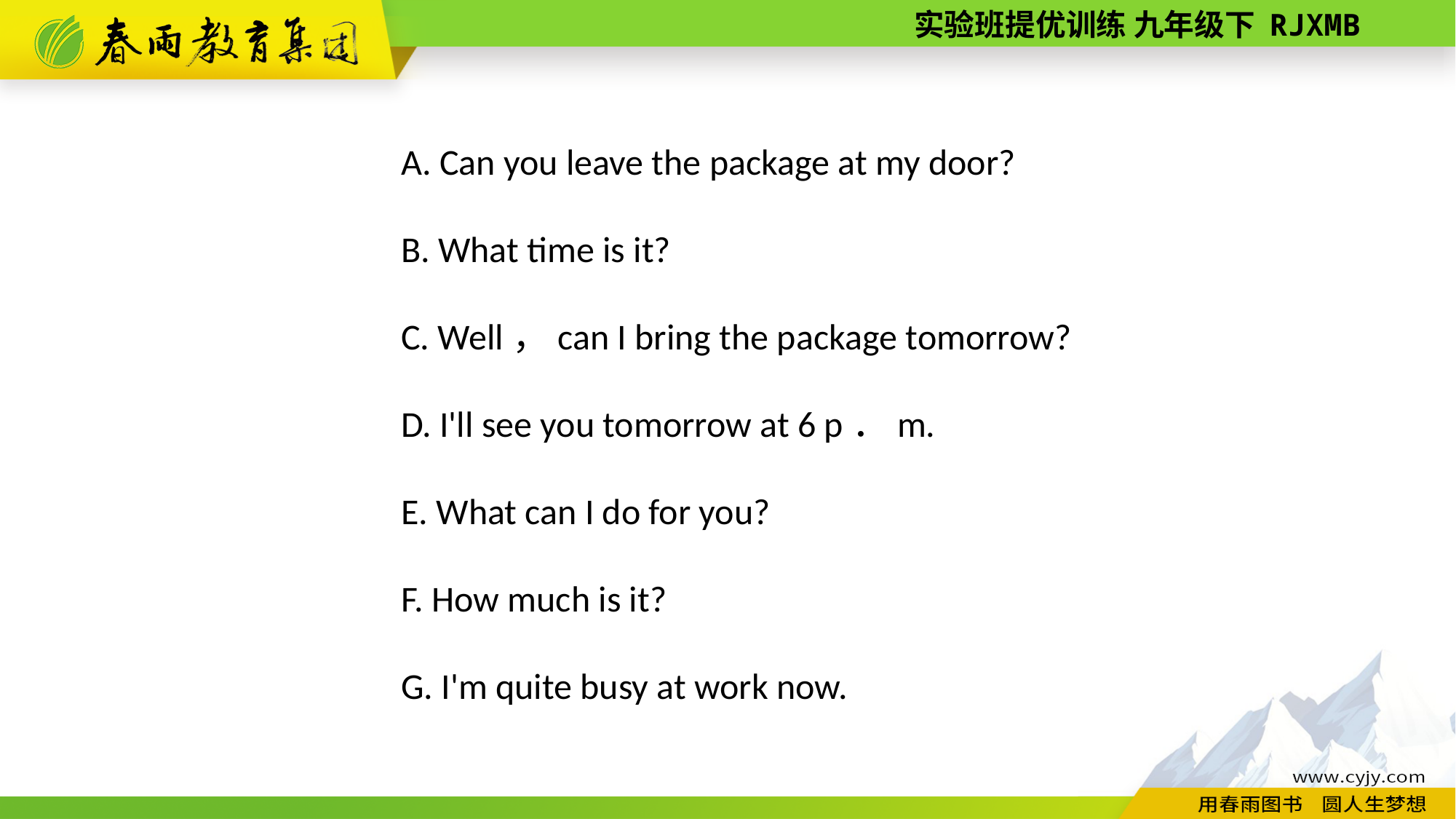

A. Can you leave the package at my door?
B. What time is it?
C. Well，can I bring the package tomorrow?
D. I'll see you tomorrow at 6 p．m.
E. What can I do for you?
F. How much is it?
G. I'm quite busy at work now.